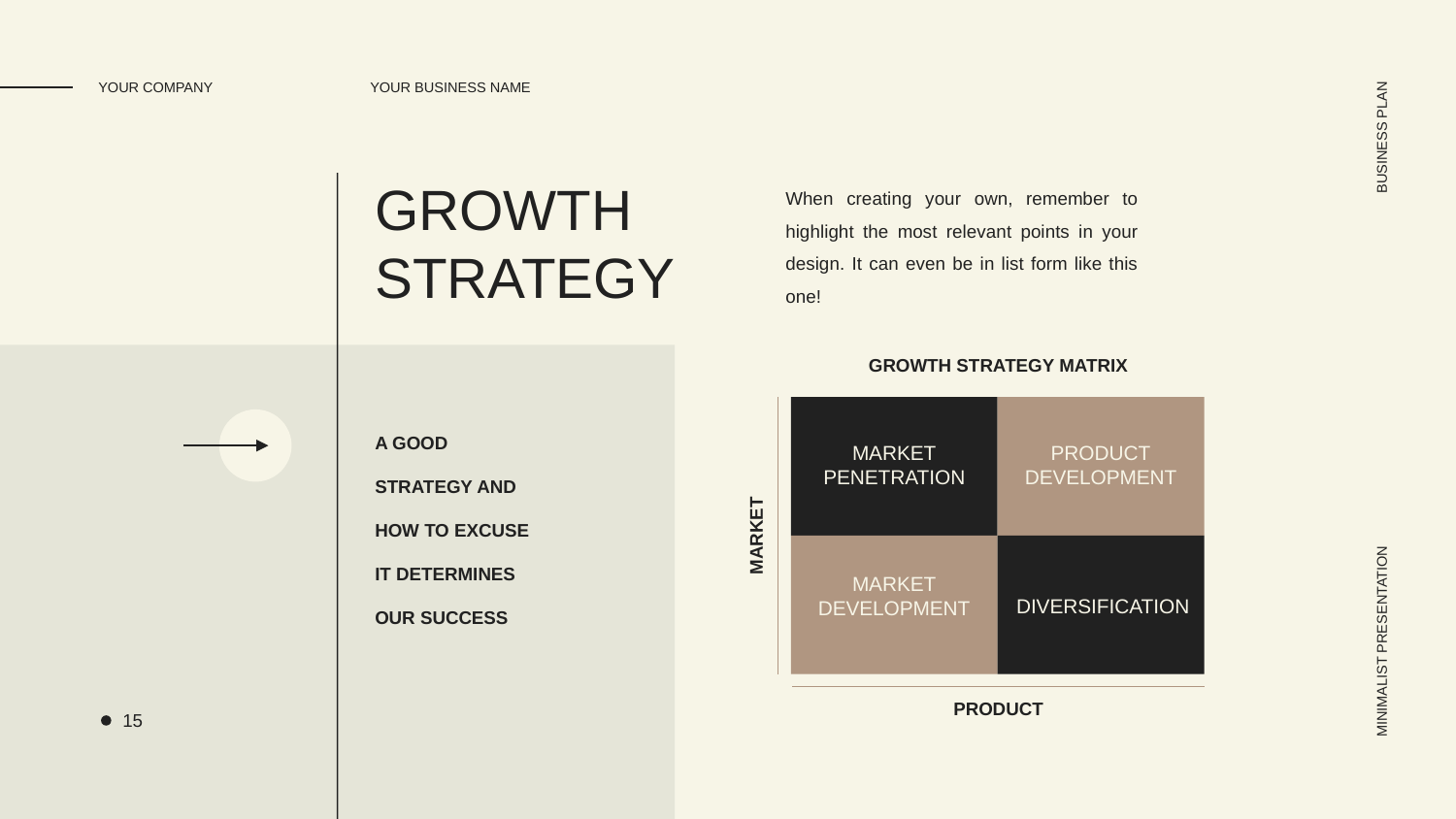

YOUR BUSINESS NAME
YOUR COMPANY
GROWTH STRATEGY
When creating your own, remember to highlight the most relevant points in your design. It can even be in list form like this one!
BUSINESS PLAN

GROWTH STRATEGY MATRIX

A GOOD STRATEGY AND HOW TO EXCUSE IT DETERMINES OUR SUCCESS
MARKET
PENETRATION
PRODUCT
DEVELOPMENT
MARKET

MARKET
DEVELOPMENT
DIVERSIFICATION
MINIMALIST PRESENTATION
PRODUCT
15